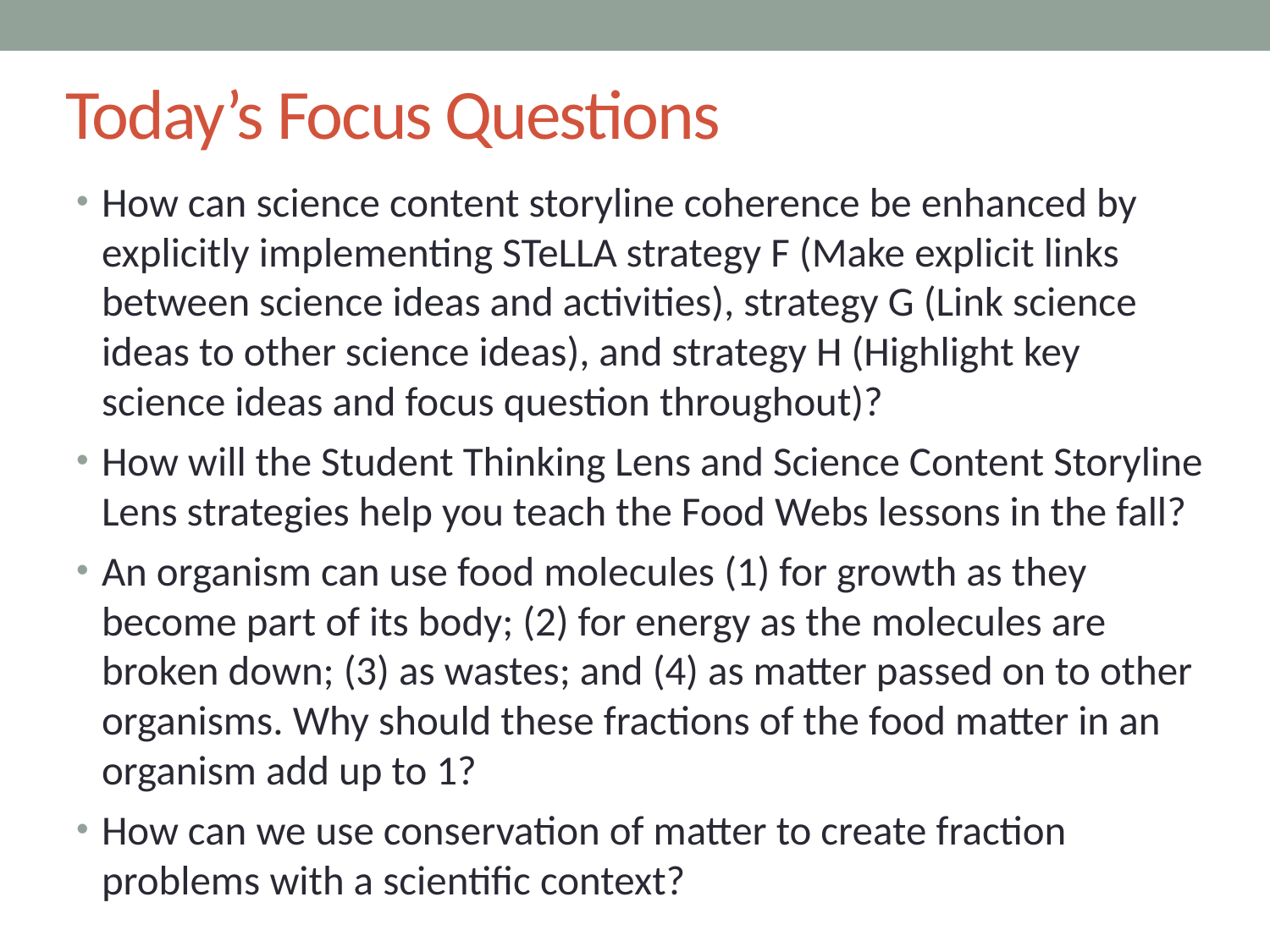

# Today’s Focus Questions
How can science content storyline coherence be enhanced by explicitly implementing STeLLA strategy F (Make explicit links between science ideas and activities), strategy G (Link science ideas to other science ideas), and strategy H (Highlight key science ideas and focus question throughout)?
How will the Student Thinking Lens and Science Content Storyline Lens strategies help you teach the Food Webs lessons in the fall?
An organism can use food molecules (1) for growth as they become part of its body; (2) for energy as the molecules are broken down; (3) as wastes; and (4) as matter passed on to other organisms. Why should these fractions of the food matter in an organism add up to 1?
How can we use conservation of matter to create fraction problems with a scientific context?